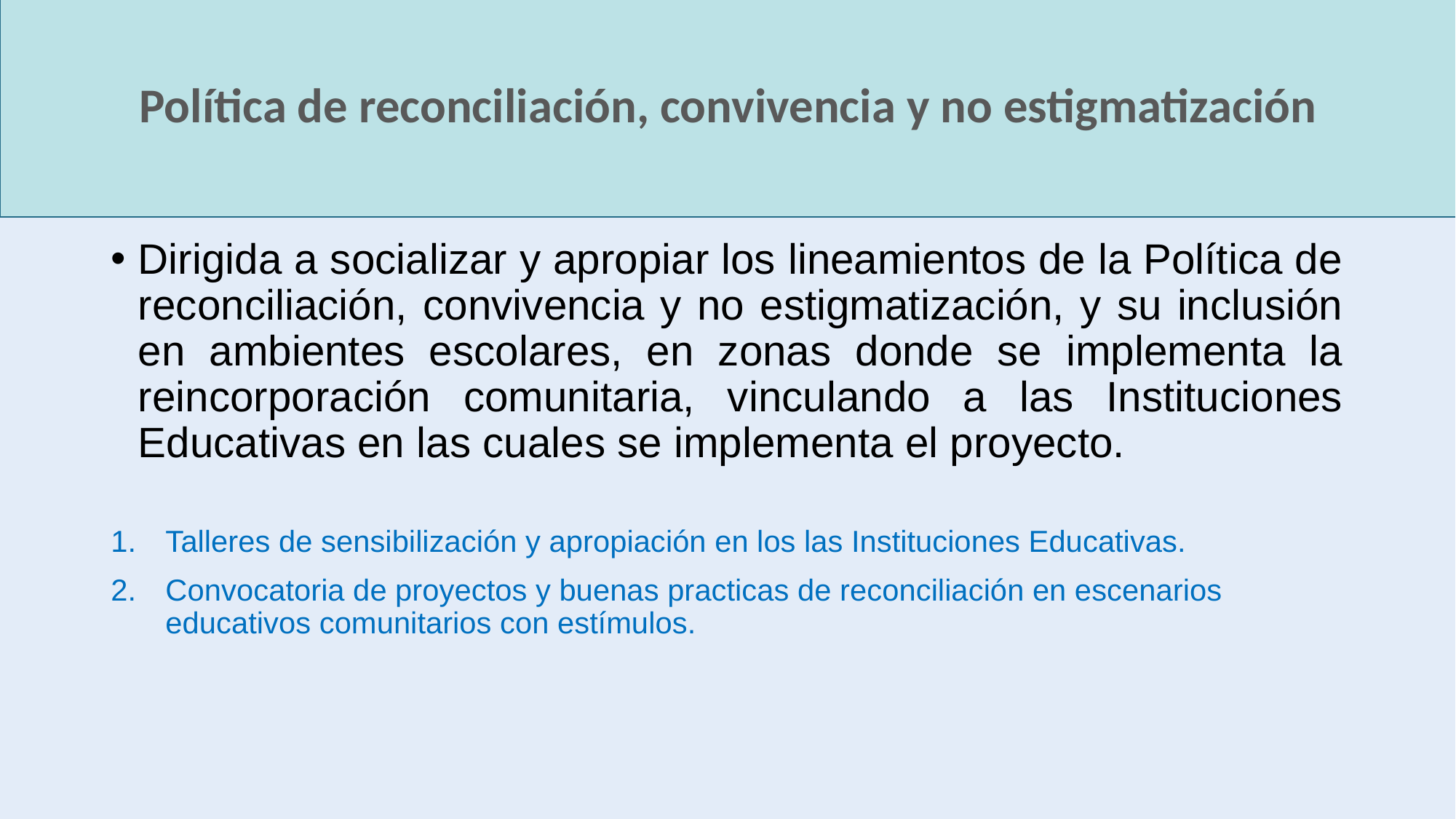

Política de reconciliación, convivencia y no estigmatización
Dirigida a socializar y apropiar los lineamientos de la Política de reconciliación, convivencia y no estigmatización, y su inclusión en ambientes escolares, en zonas donde se implementa la reincorporación comunitaria, vinculando a las Instituciones Educativas en las cuales se implementa el proyecto.

Talleres de sensibilización y apropiación en los las Instituciones Educativas.
Convocatoria de proyectos y buenas practicas de reconciliación en escenarios educativos comunitarios con estímulos.